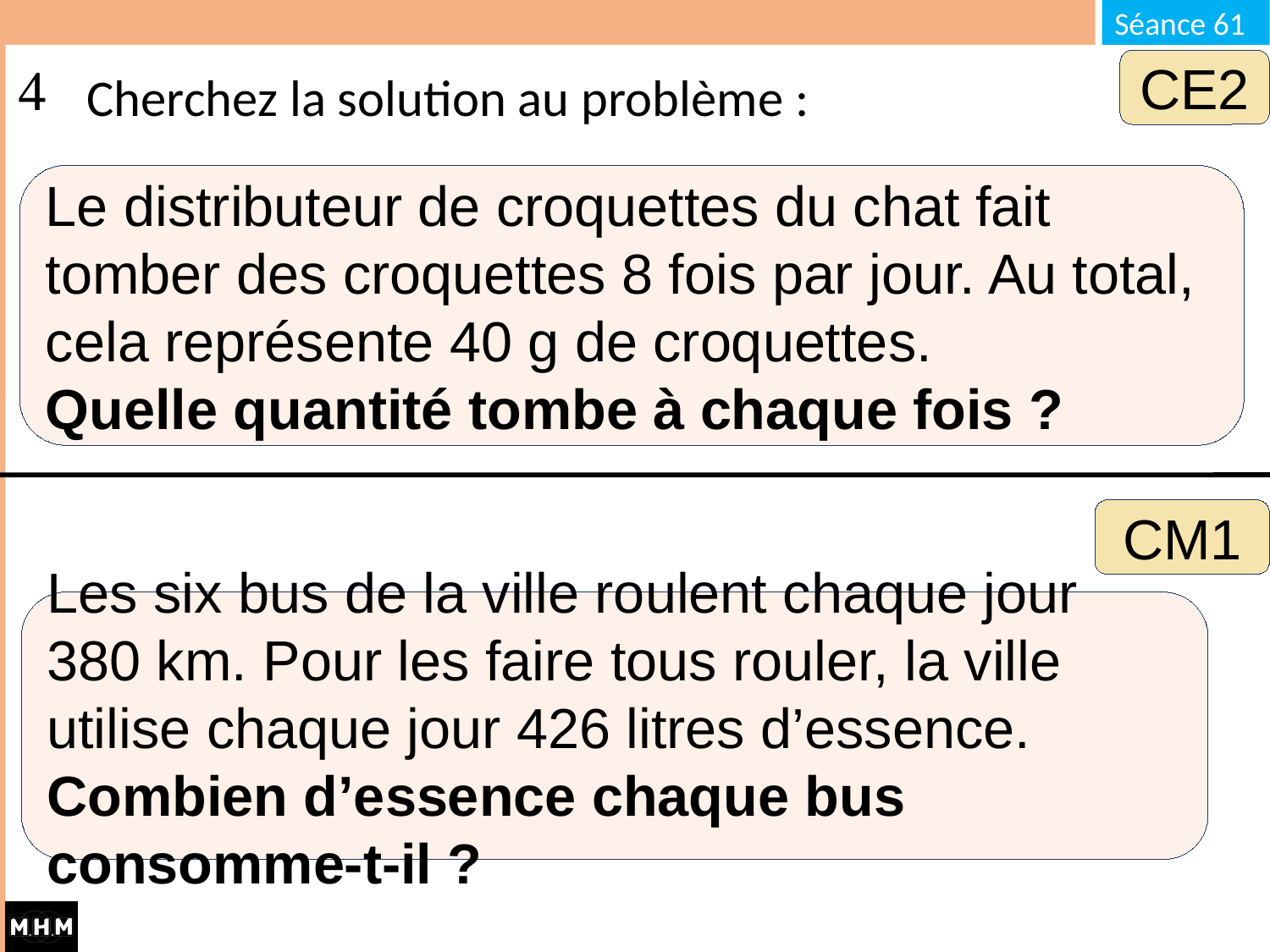

# Cherchez la solution au problème :
CE2
Le distributeur de croquettes du chat fait tomber des croquettes 8 fois par jour. Au total, cela représente 40 g de croquettes.
Quelle quantité tombe à chaque fois ?

CM1
Les six bus de la ville roulent chaque jour 380 km. Pour les faire tous rouler, la ville utilise chaque jour 426 litres d’essence.
Combien d’essence chaque bus consomme-t-il ?